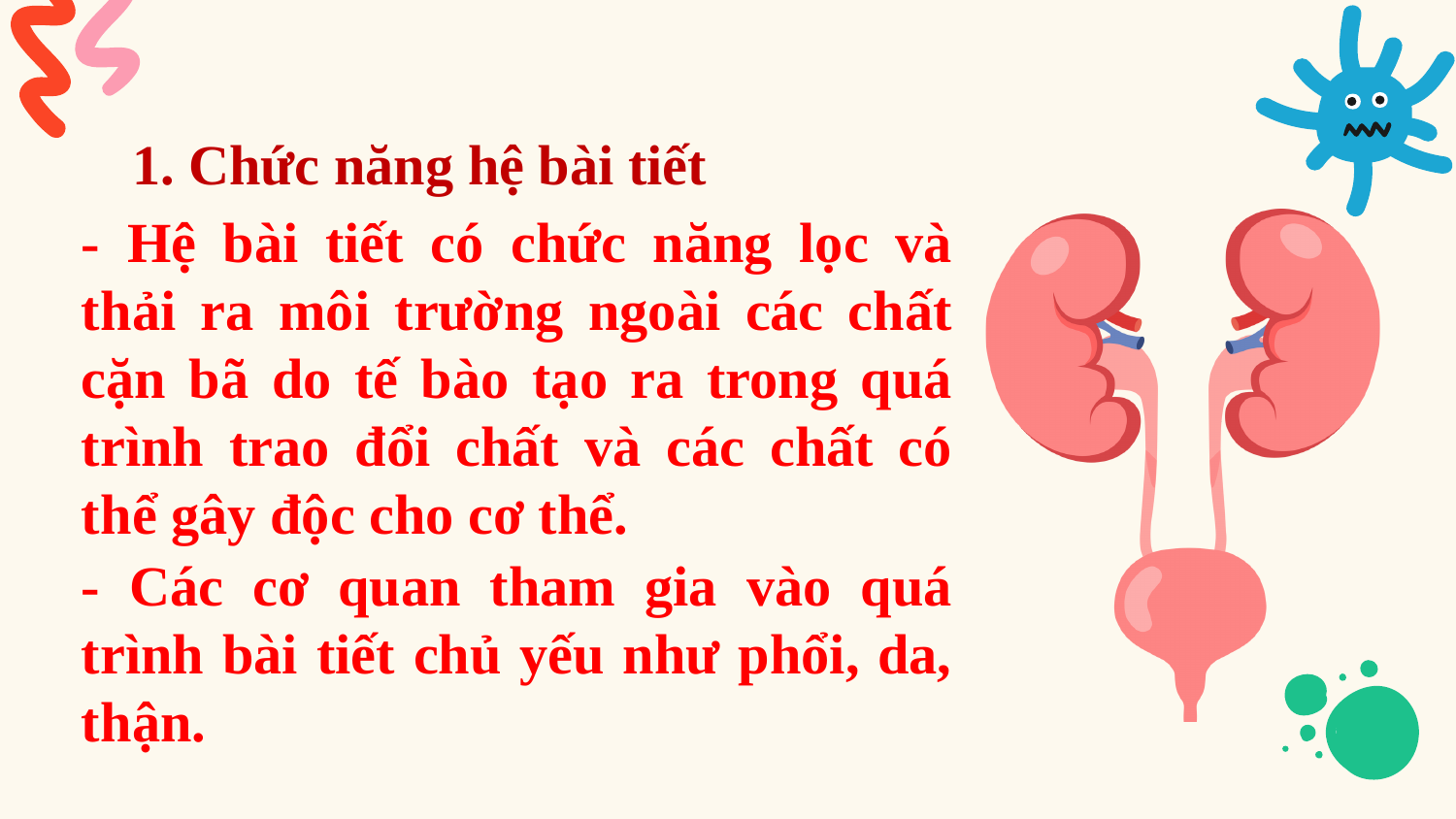

1. Chức năng hệ bài tiết
- Hệ bài tiết có chức năng lọc và thải ra môi trường ngoài các chất cặn bã do tế bào tạo ra trong quá trình trao đổi chất và các chất có thể gây độc cho cơ thể.
- Các cơ quan tham gia vào quá trình bài tiết chủ yếu như phổi, da, thận.